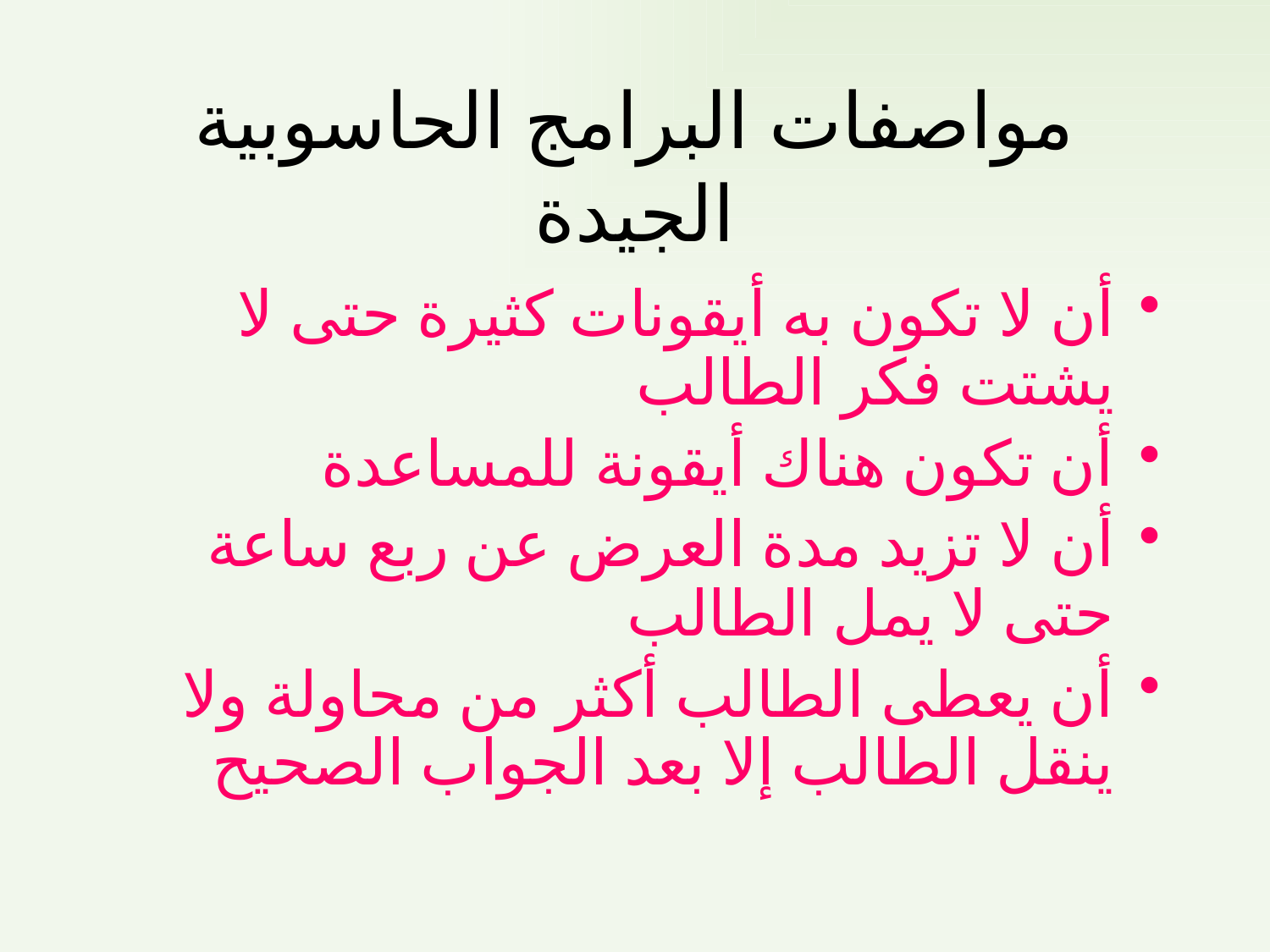

# مواصفات البرامج الحاسوبية الجيدة
أن لا تكون به أيقونات كثيرة حتى لا يشتت فكر الطالب
أن تكون هناك أيقونة للمساعدة
أن لا تزيد مدة العرض عن ربع ساعة حتى لا يمل الطالب
أن يعطى الطالب أكثر من محاولة ولا ينقل الطالب إلا بعد الجواب الصحيح